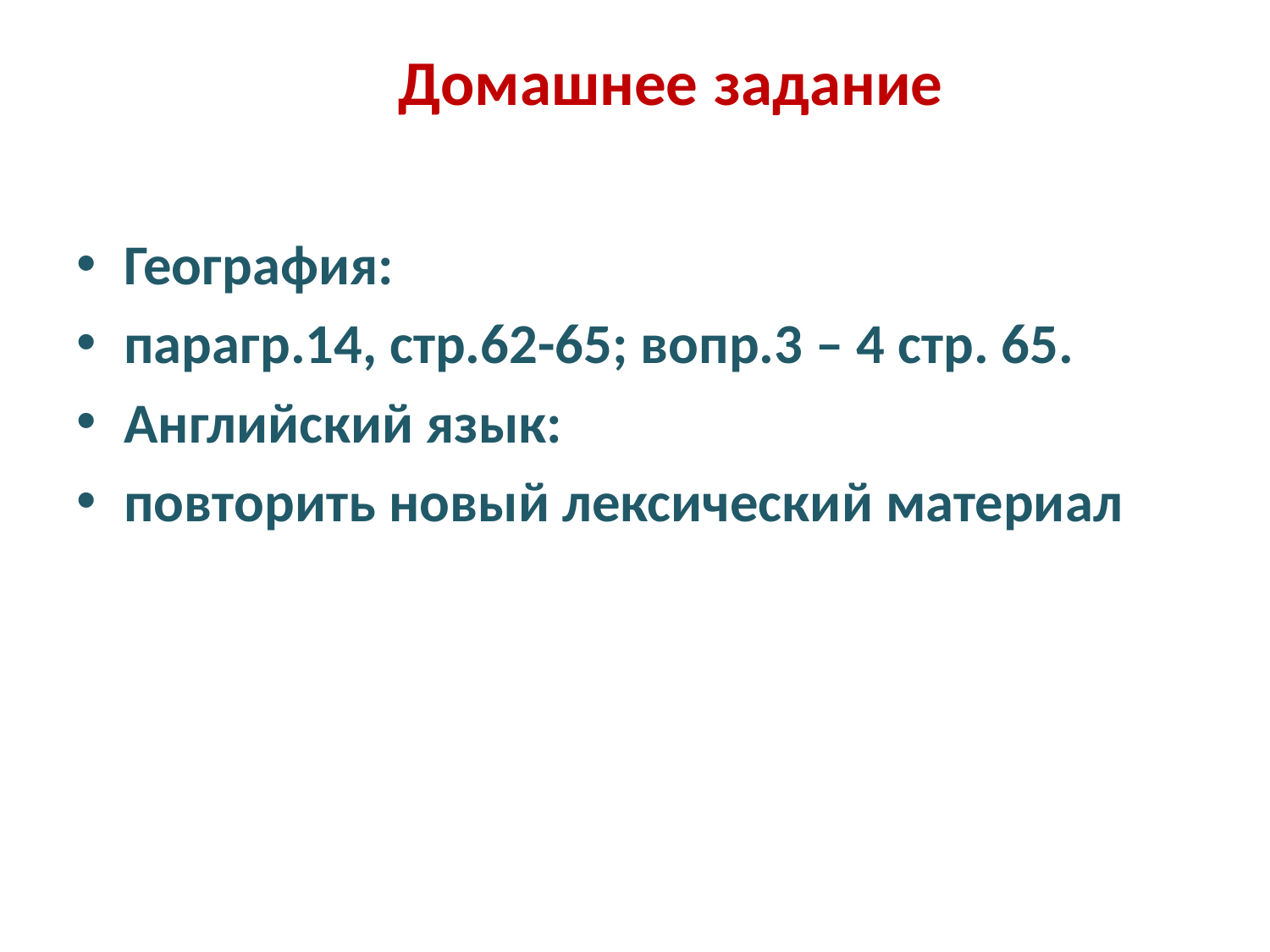

# Домашнее задание
География:
парагр.14, стр.62-65; вопр.3 – 4 стр. 65.
Английский язык:
повторить новый лексический материал